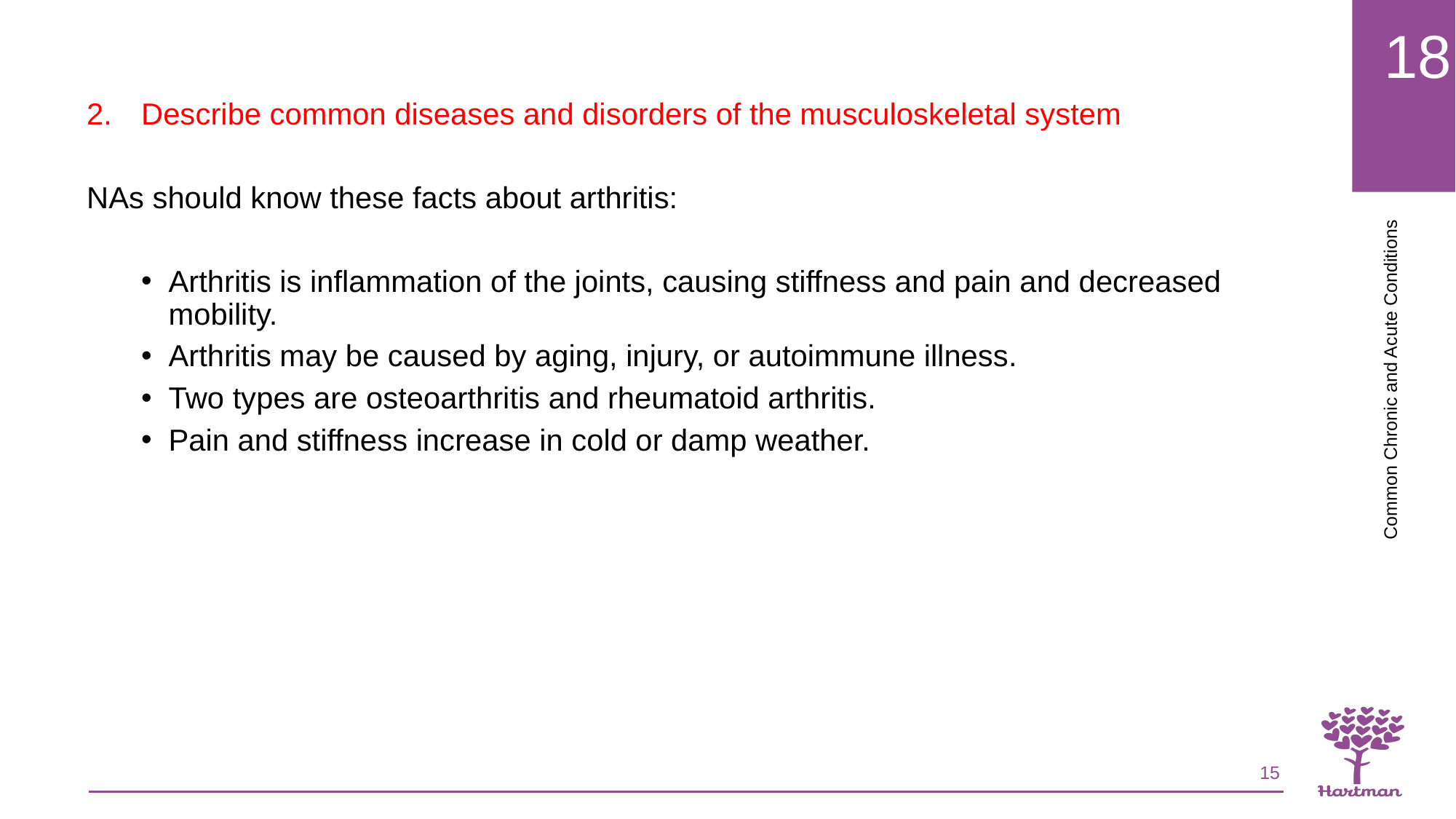

Describe common diseases and disorders of the musculoskeletal system

NAs should know these facts about arthritis:

Arthritis is inflammation of the joints, causing stiffness and pain and decreased mobility.
Arthritis may be caused by aging, injury, or autoimmune illness.
Two types are osteoarthritis and rheumatoid arthritis.
Pain and stiffness increase in cold or damp weather.

15